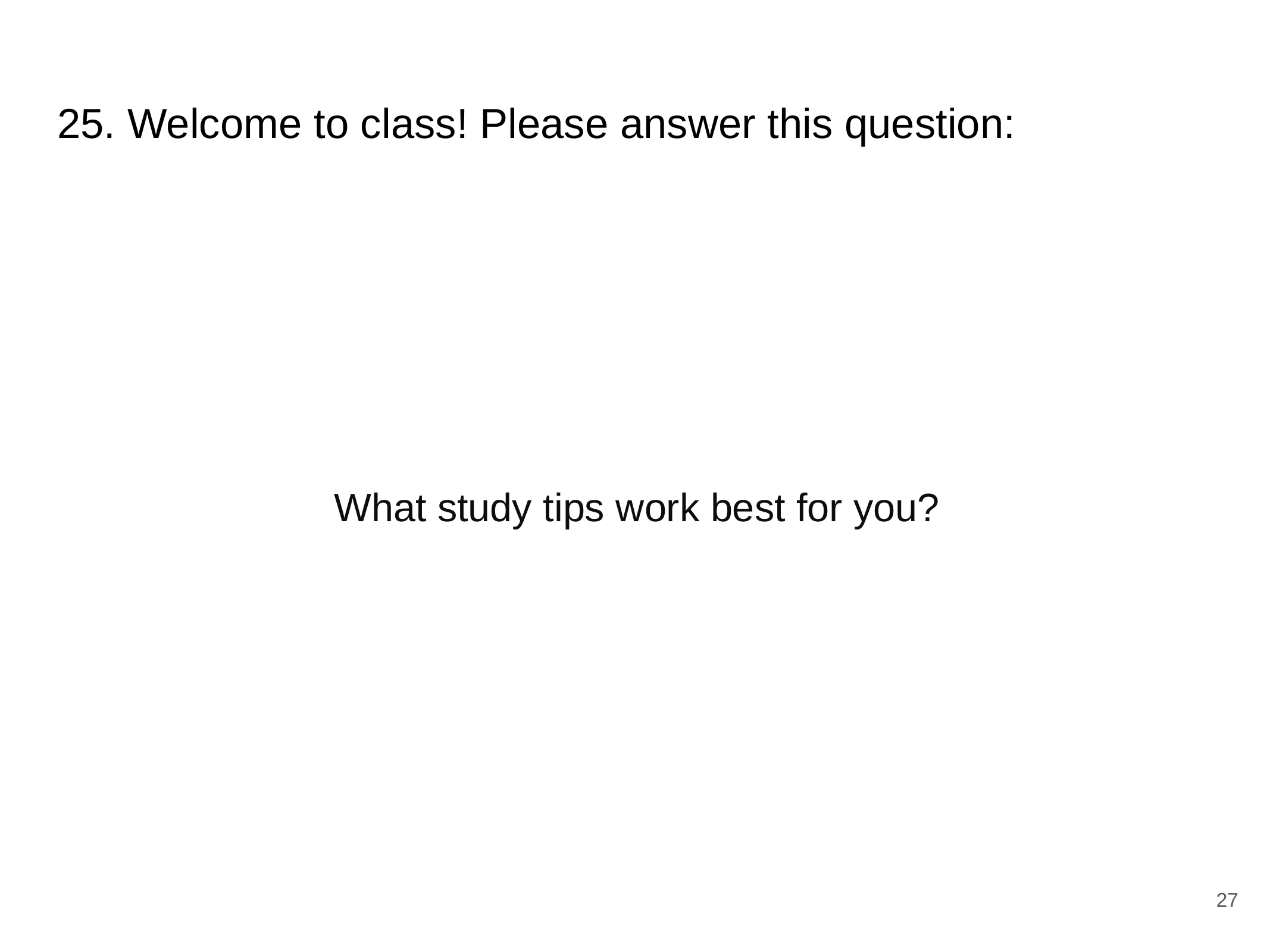

# 25. Welcome to class! Please answer this question:
What study tips work best for you?

27